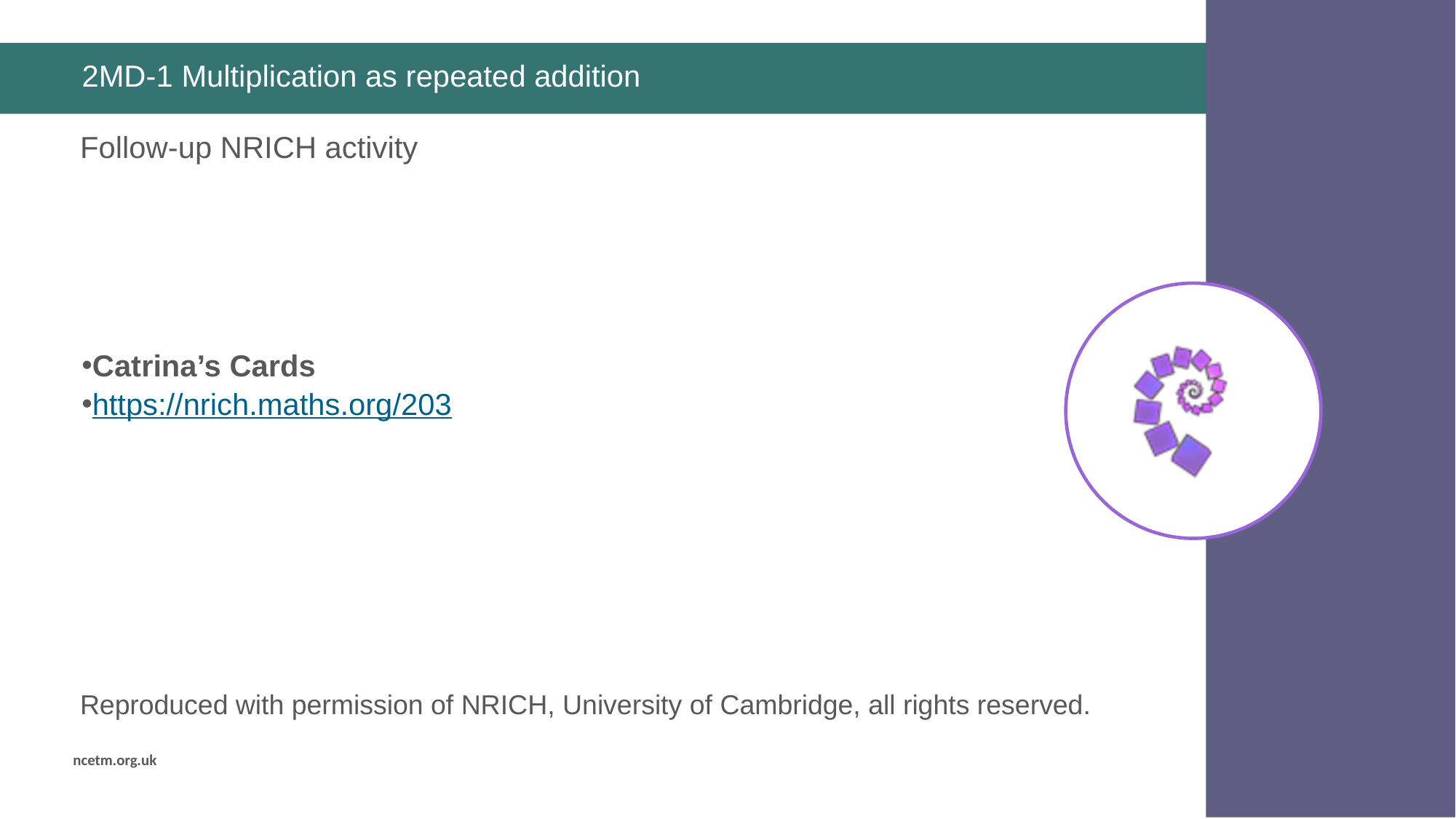

# 2MD-1 Multiplication as repeated addition

Catrina’s Cards
https://nrich.maths.org/203